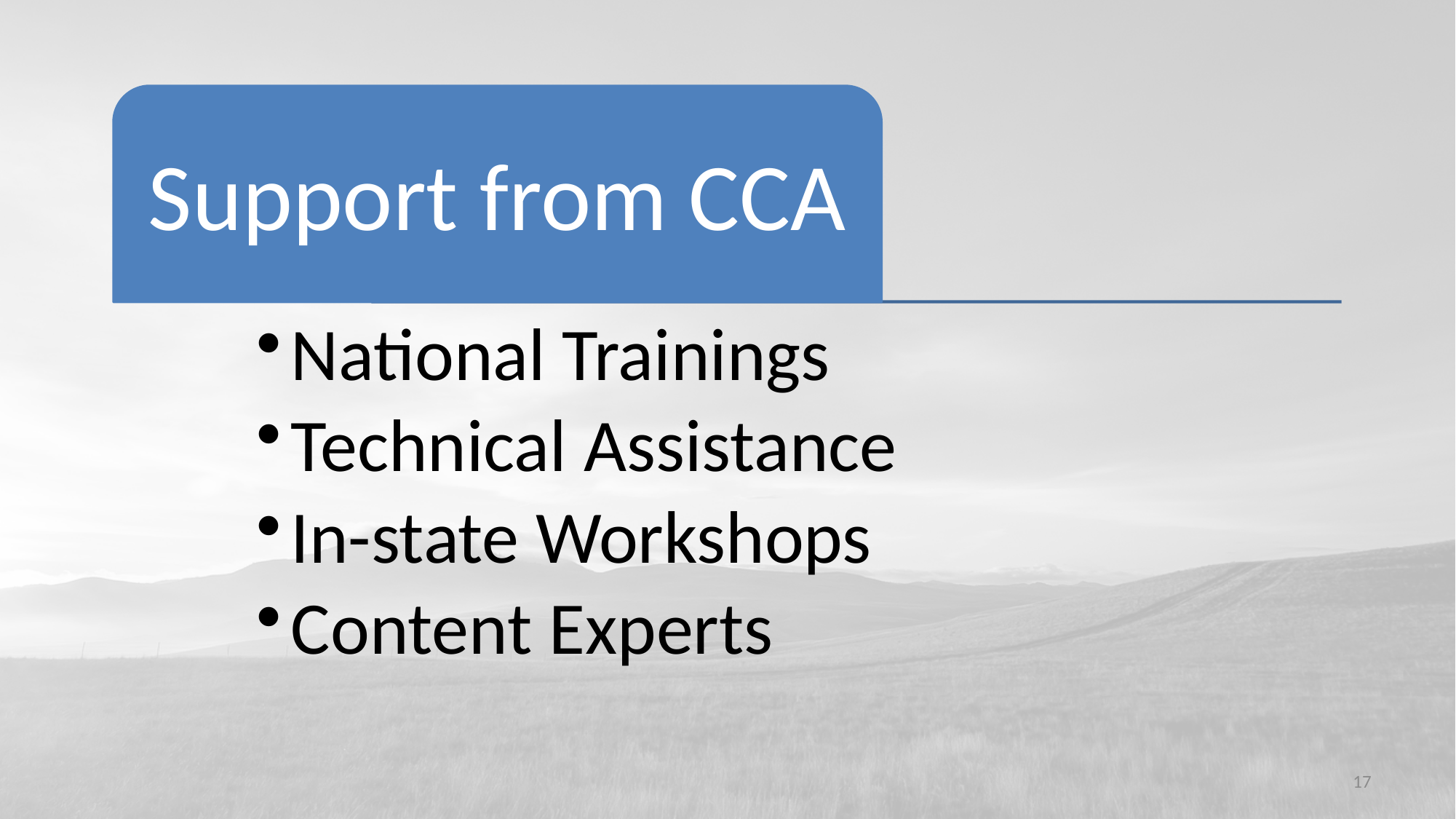

Support from CCA
National Trainings
Technical Assistance
In-state Workshops
Content Experts
17